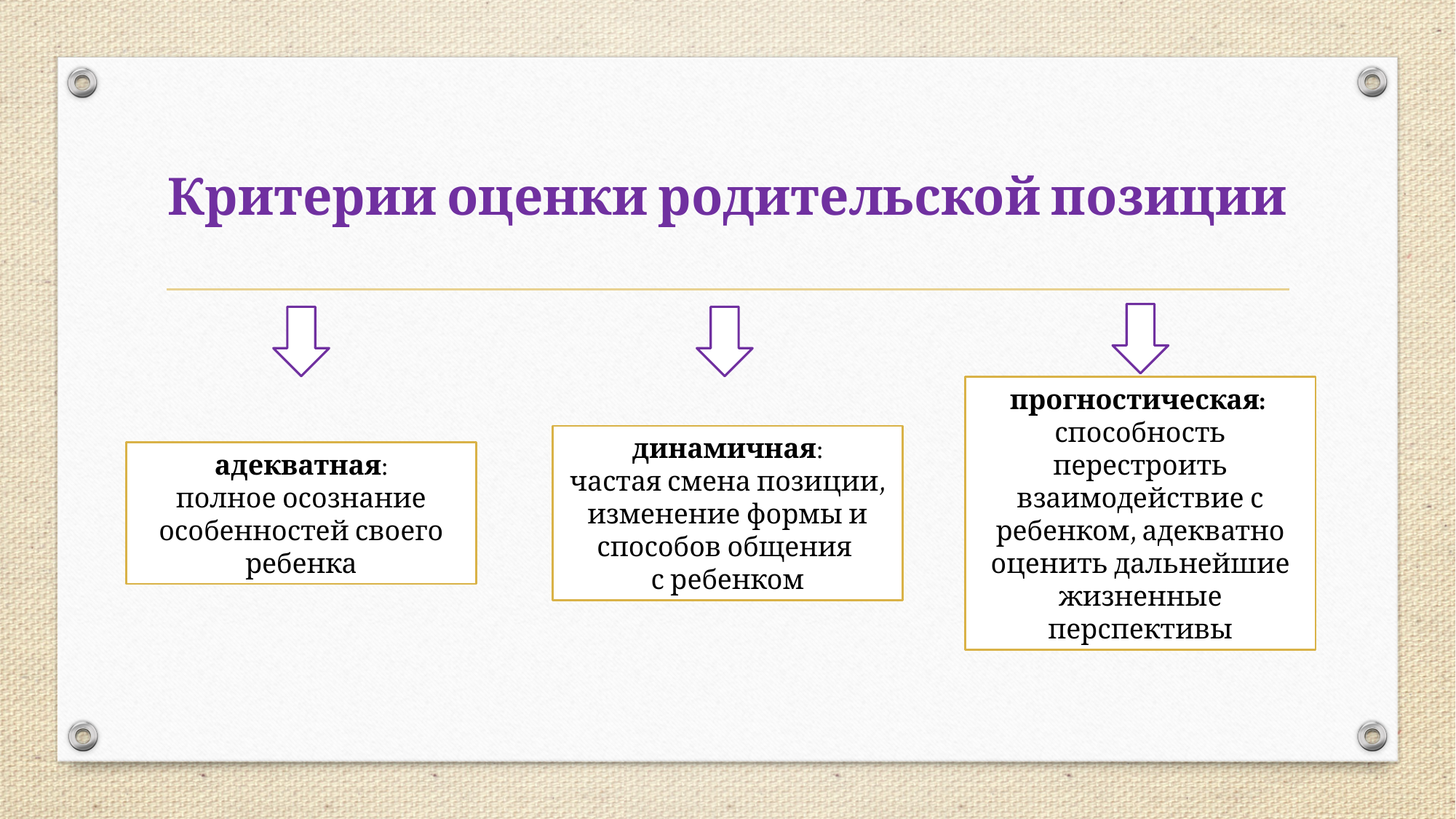

Критерии оценки родительской позиции

адекватная:
полное осознание особенностей своего ребенка
динамичная:
частая смена позиции, изменение формы и способов общения
с ребенком
прогностическая:
способность перестроить взаимодействие с ребенком, адекватно оценить дальнейшие жизненные перспективы